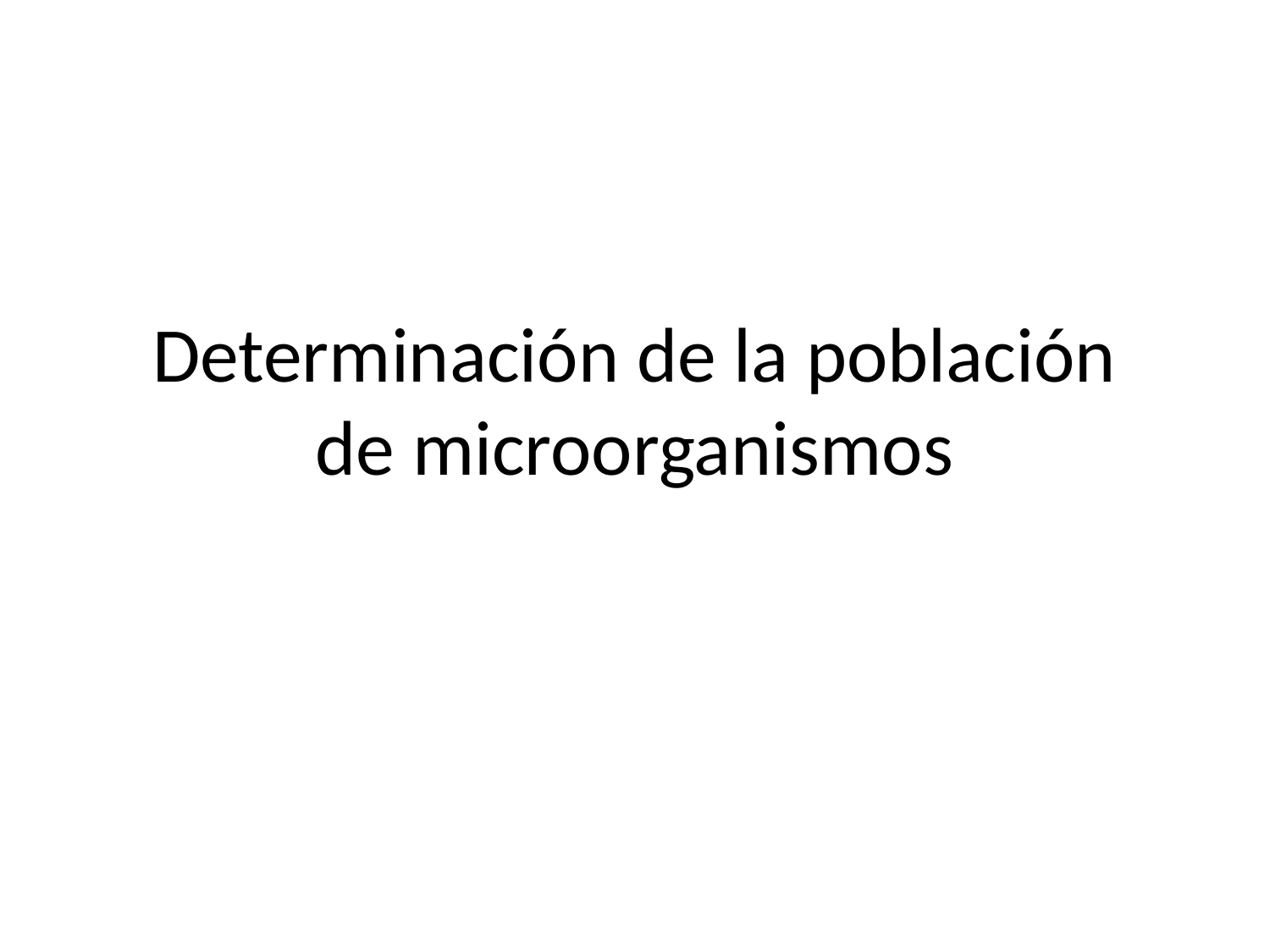

# Determinación de la población de microorganismos